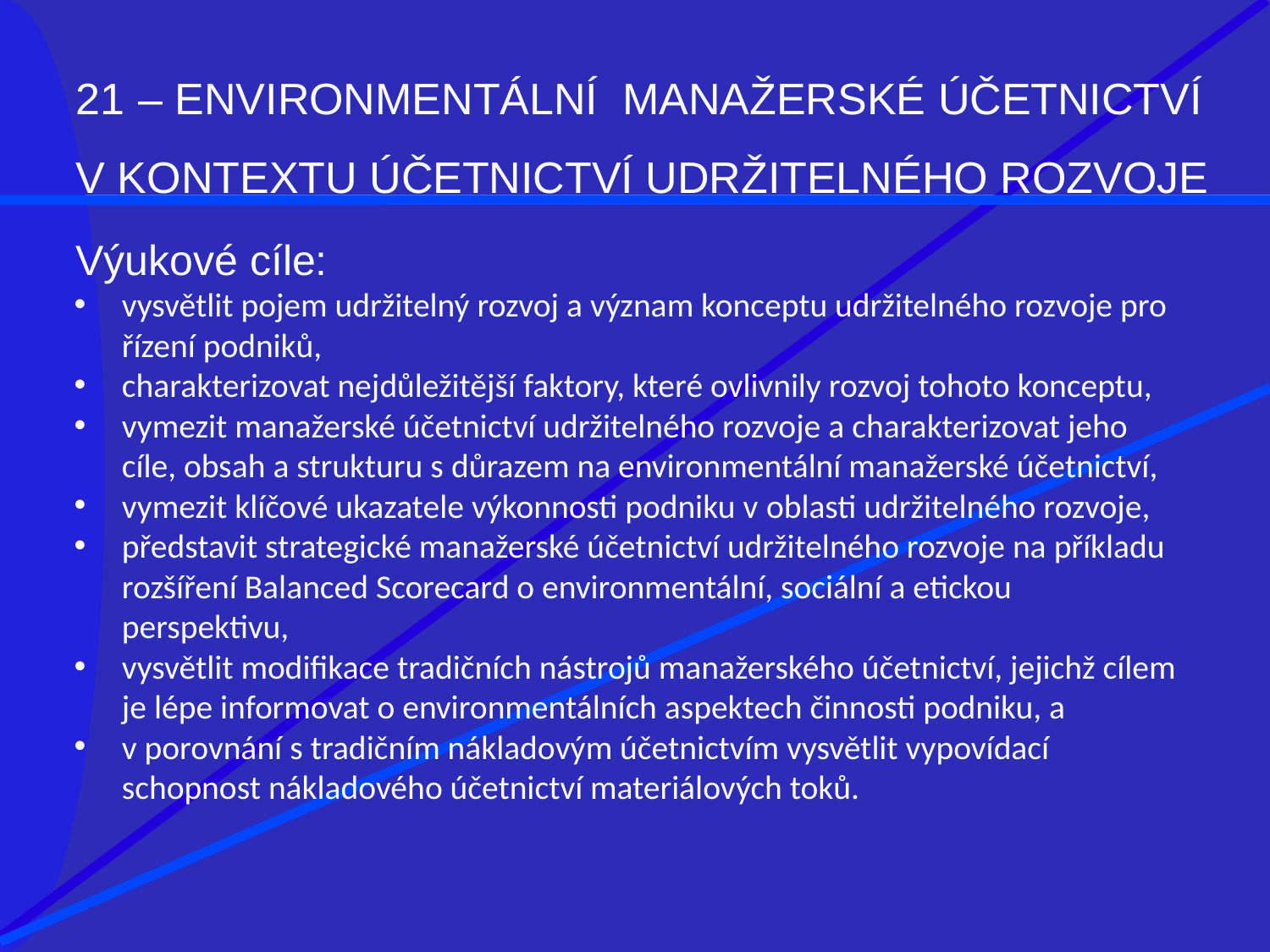

# 21 – ENVIRONMENTÁLNÍ  MANAŽERSKÉ ÚČETNICTVÍ  V KONTEXTU ÚČETNICTVÍ UDRŽITELNÉHO ROZVOJE
Výukové cíle:
vysvětlit pojem udržitelný rozvoj a význam konceptu udržitelného rozvoje pro řízení podniků,
charakterizovat nejdůležitější faktory, které ovlivnily rozvoj tohoto konceptu,
vymezit manažerské účetnictví udržitelného rozvoje a charakterizovat jeho cíle, obsah a strukturu s důrazem na environmentální manažerské účetnictví,
vymezit klíčové ukazatele výkonnosti podniku v oblasti udržitelného rozvoje,
představit strategické manažerské účetnictví udržitelného rozvoje na příkladu rozšíření Balanced Scorecard o environmentální, sociální a etickou perspektivu,
vysvětlit modifikace tradičních nástrojů manažerského účetnictví, jejichž cílem je lépe informovat o environmentálních aspektech činnosti podniku, a
v porovnání s tradičním nákladovým účetnictvím vysvětlit vypovídací schopnost nákladového účetnictví materiálových toků.